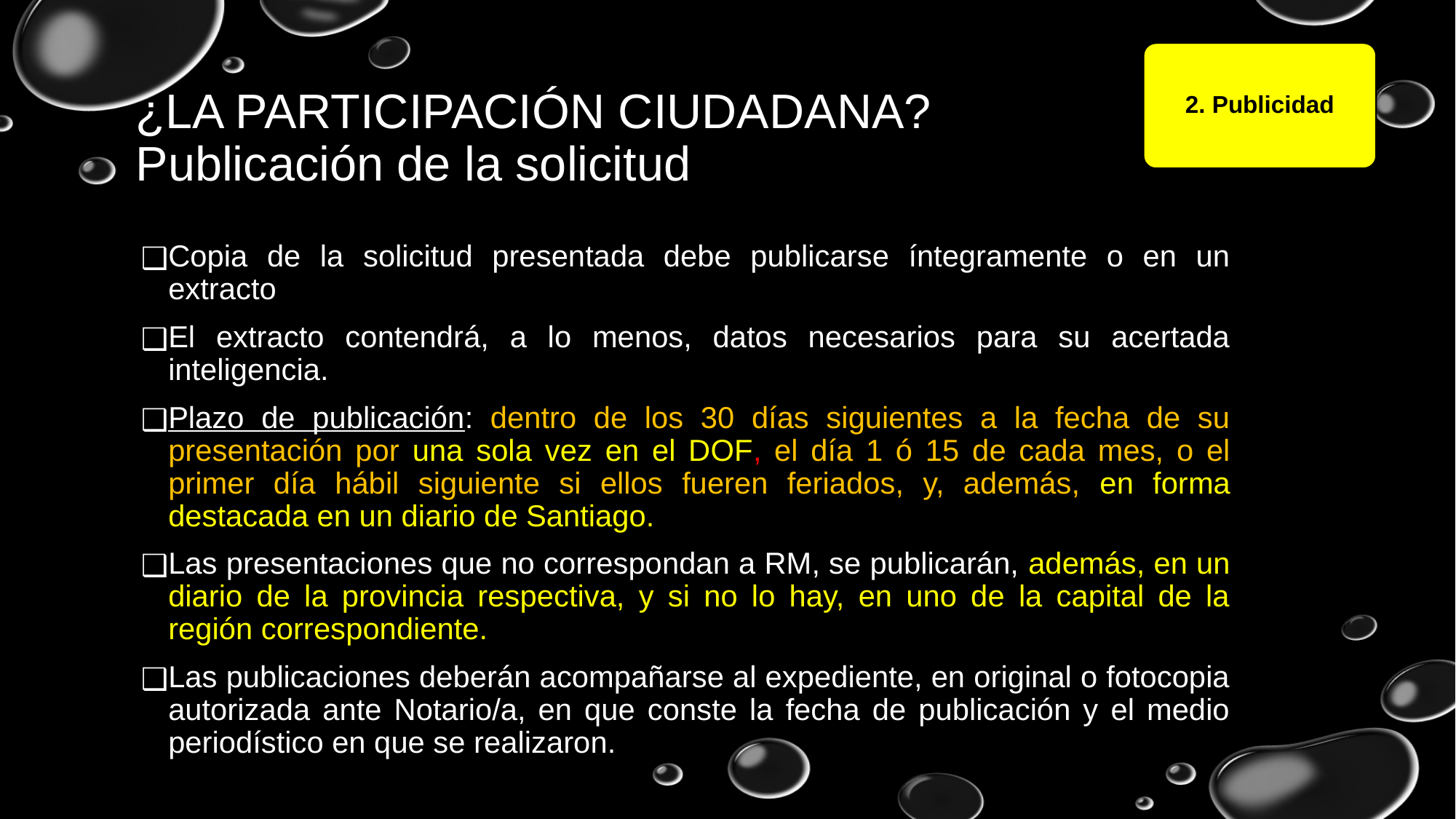

2. Publicidad
# ¿LA PARTICIPACIÓN CIUDADANA? Publicación de la solicitud
Copia de la solicitud presentada debe publicarse íntegramente o en un extracto
El extracto contendrá, a lo menos, datos necesarios para su acertada inteligencia.
Plazo de publicación: dentro de los 30 días siguientes a la fecha de su presentación por una sola vez en el DOF, el día 1 ó 15 de cada mes, o el primer día hábil siguiente si ellos fueren feriados, y, además, en forma destacada en un diario de Santiago.
Las presentaciones que no correspondan a RM, se publicarán, además, en un diario de la provincia respectiva, y si no lo hay, en uno de la capital de la región correspondiente.
Las publicaciones deberán acompañarse al expediente, en original o fotocopia autorizada ante Notario/a, en que conste la fecha de publicación y el medio periodístico en que se realizaron.